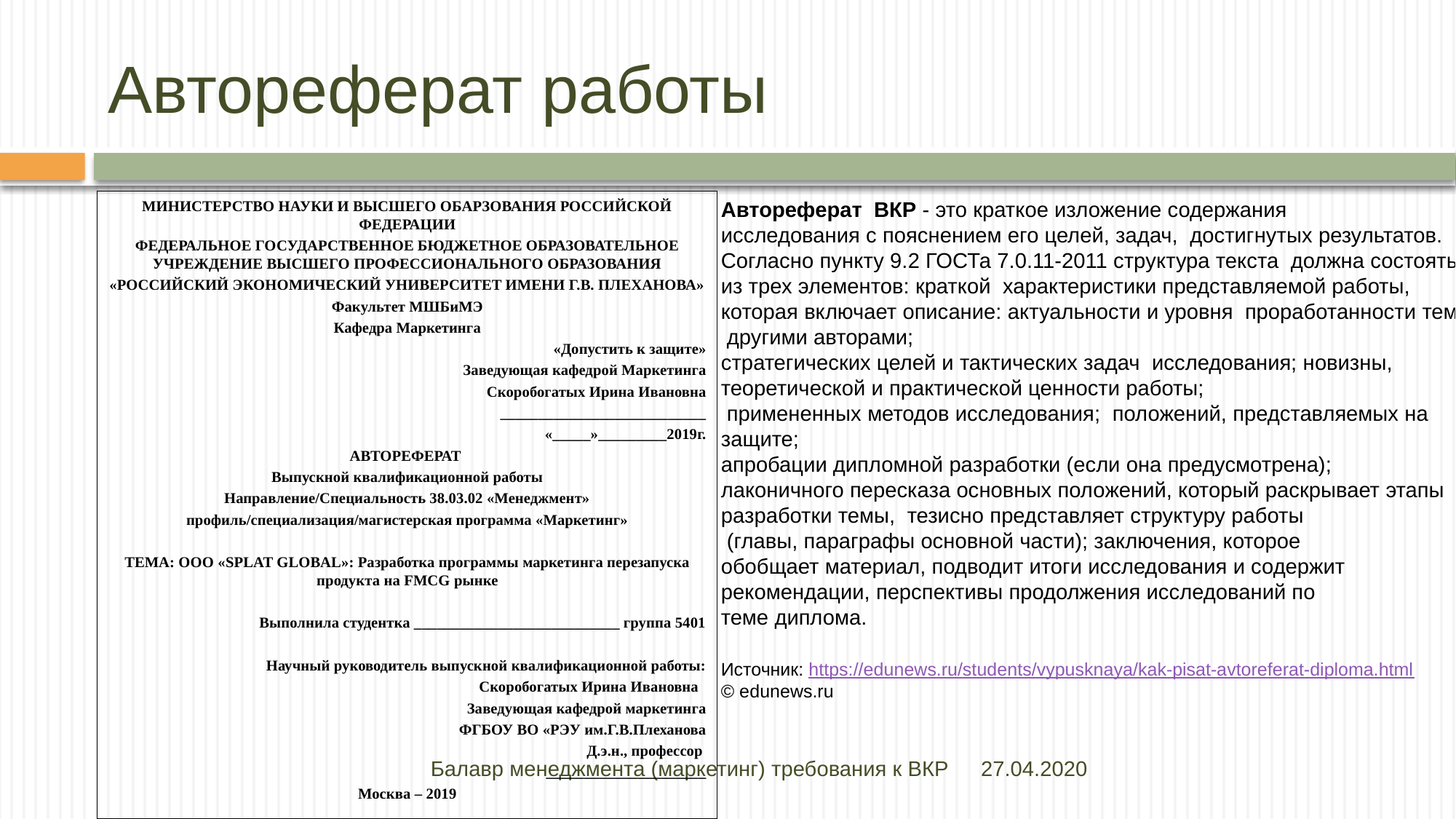

# Автореферат работы
МИНИСТЕРСТВО НАУКИ И ВЫСШЕГО ОБАРЗОВАНИЯ РОССИЙСКОЙ ФЕДЕРАЦИИ
ФЕДЕРАЛЬНОЕ ГОСУДАРСТВЕННОЕ БЮДЖЕТНОЕ ОБРАЗОВАТЕЛЬНОЕ УЧРЕЖДЕНИЕ ВЫСШЕГО ПРОФЕССИОНАЛЬНОГО ОБРАЗОВАНИЯ
«РОССИЙСКИЙ ЭКОНОМИЧЕСКИЙ УНИВЕРСИТЕТ ИМЕНИ Г.В. ПЛЕХАНОВА»
Факультет МШБиМЭ
Кафедра Маркетинга
«Допустить к защите»
Заведующая кафедрой Маркетинга
Скоробогатых Ирина Ивановна
___________________________
 «_____»_________2019г.
АВТОРЕФЕРАТ
Выпускной квалификационной работы
Направление/Специальность 38.03.02 «Менеджмент»
профиль/специализация/магистерская программа «Маркетинг»

ТЕМА: ООО «SPLAT GLOBAL»: Разработка программы маркетинга перезапуска продукта на FMCG рынке

Выполнила студентка ___________________________ группа 5401

Научный руководитель выпускной квалификационной работы:
Скоробогатых Ирина Ивановна
Заведующая кафедрой маркетинга
ФГБОУ ВО «РЭУ им.Г.В.Плеханова
Д.э.н., профессор
_____________________
Москва – 2019

Автореферат  ВКР - это краткое изложение содержания
исследования с пояснением его целей, задач,  достигнутых результатов.
Согласно пункту 9.2 ГОСТа 7.0.11-2011 структура текста  должна состоять
из трех элементов: краткой  характеристики представляемой работы,
которая включает описание: актуальности и уровня  проработанности темы
 другими авторами;
стратегических целей и тактических задач  исследования; новизны,
теоретической и практической ценности работы;
 примененных методов исследования;  положений, представляемых на
защите;
апробации дипломной разработки (если она предусмотрена);
лаконичного пересказа основных положений, который раскрывает этапы
разработки темы,  тезисно представляет структуру работы
 (главы, параграфы основной части); заключения, которое
обобщает материал, подводит итоги исследования и содержит
рекомендации, перспективы продолжения исследований по
теме диплома.
Источник: https://edunews.ru/students/vypusknaya/kak-pisat-avtoreferat-diploma.html
© edunews.ru
Балавр менеджмента (маркетинг) требования к ВКР
27.04.2020